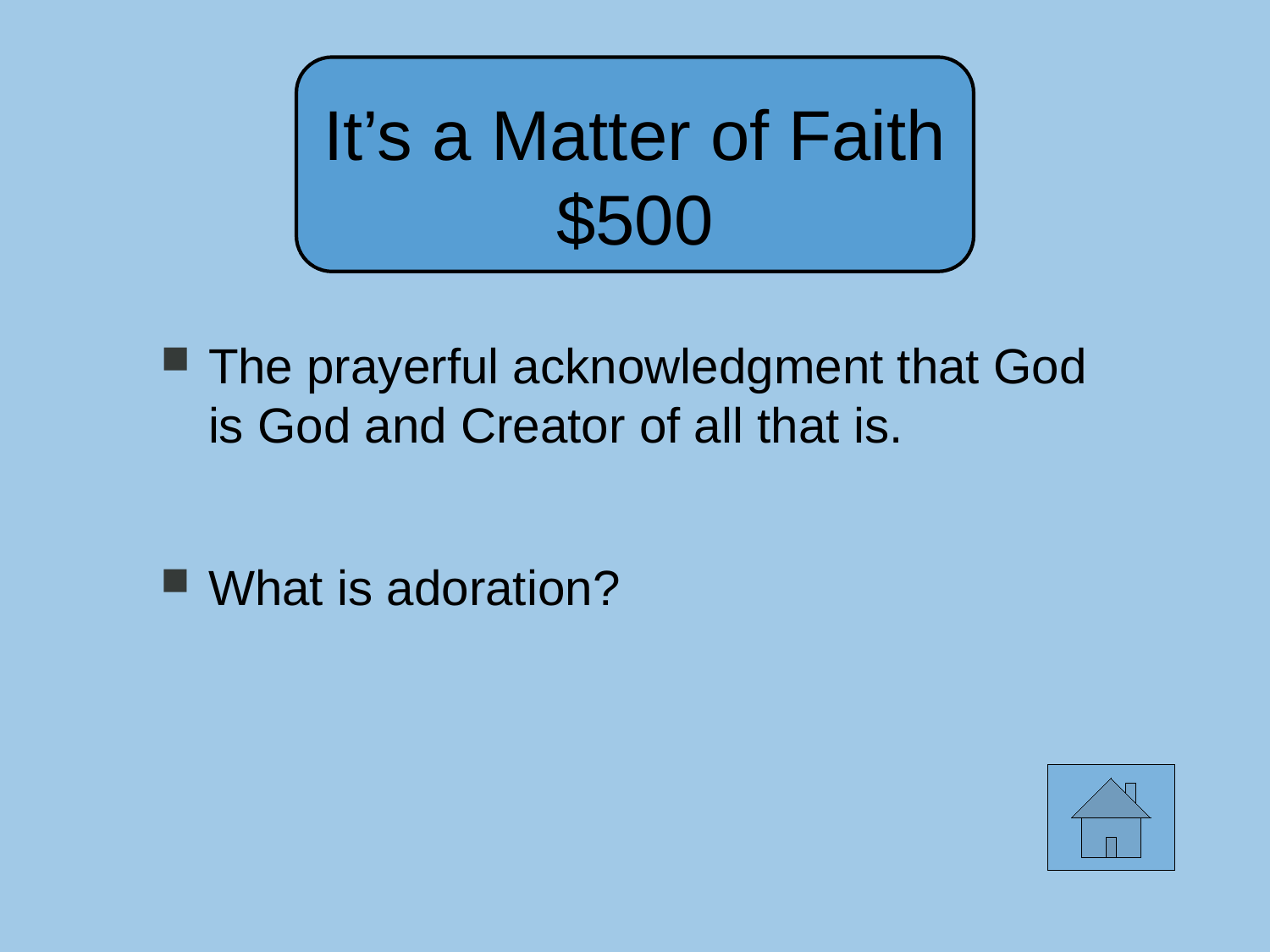

It’s a Matter of Faith
$500
The prayerful acknowledgment that God is God and Creator of all that is.

What is adoration?